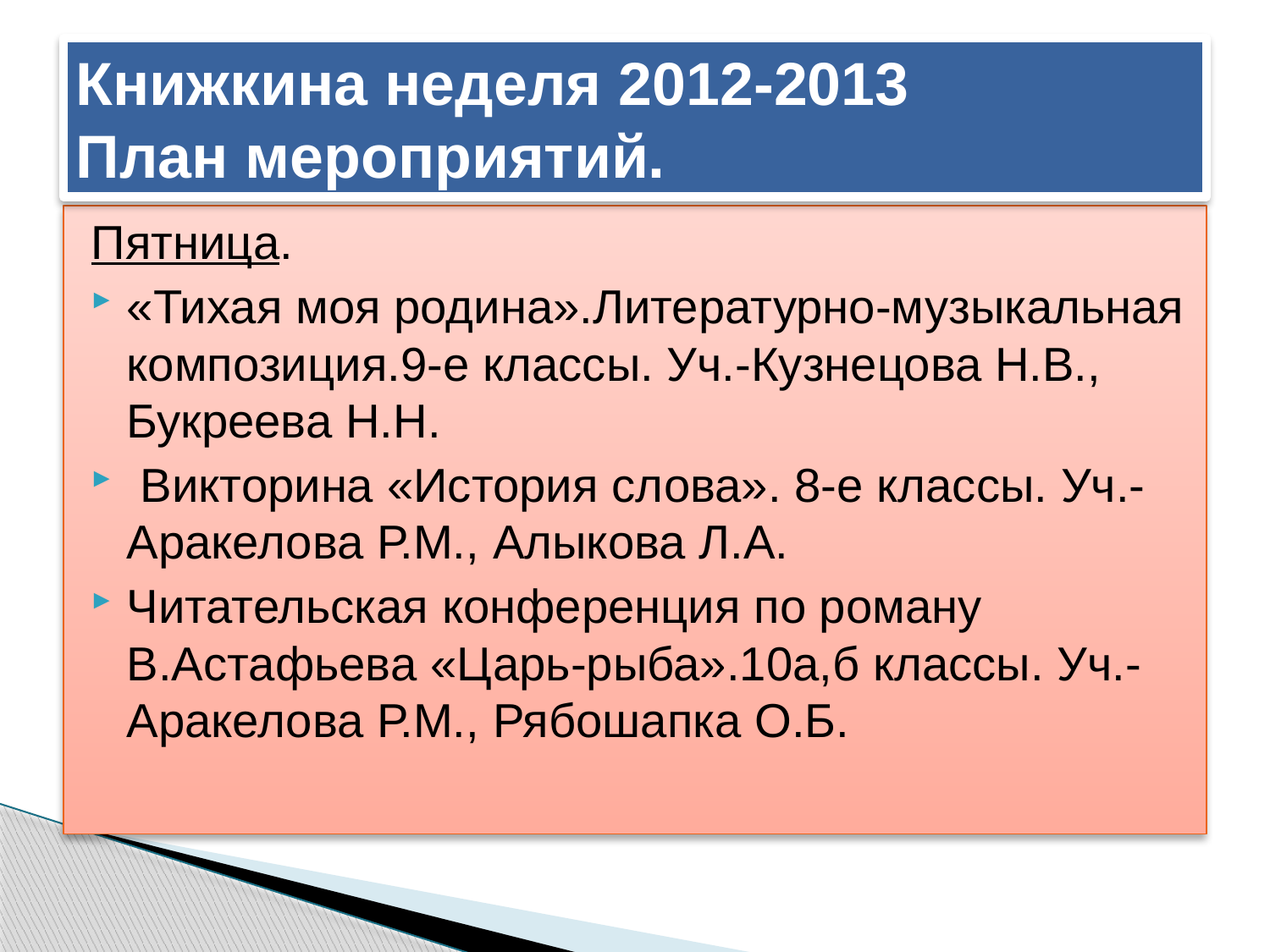

# Книжкина неделя 2012-2013 План мероприятий.
Пятница.
«Тихая моя родина».Литературно-музыкальная композиция.9-е классы. Уч.-Кузнецова Н.В., Букреева Н.Н.
 Викторина «История слова». 8-е классы. Уч.- Аракелова Р.М., Алыкова Л.А.
Читательская конференция по роману В.Астафьева «Царь-рыба».10а,б классы. Уч.-Аракелова Р.М., Рябошапка О.Б.